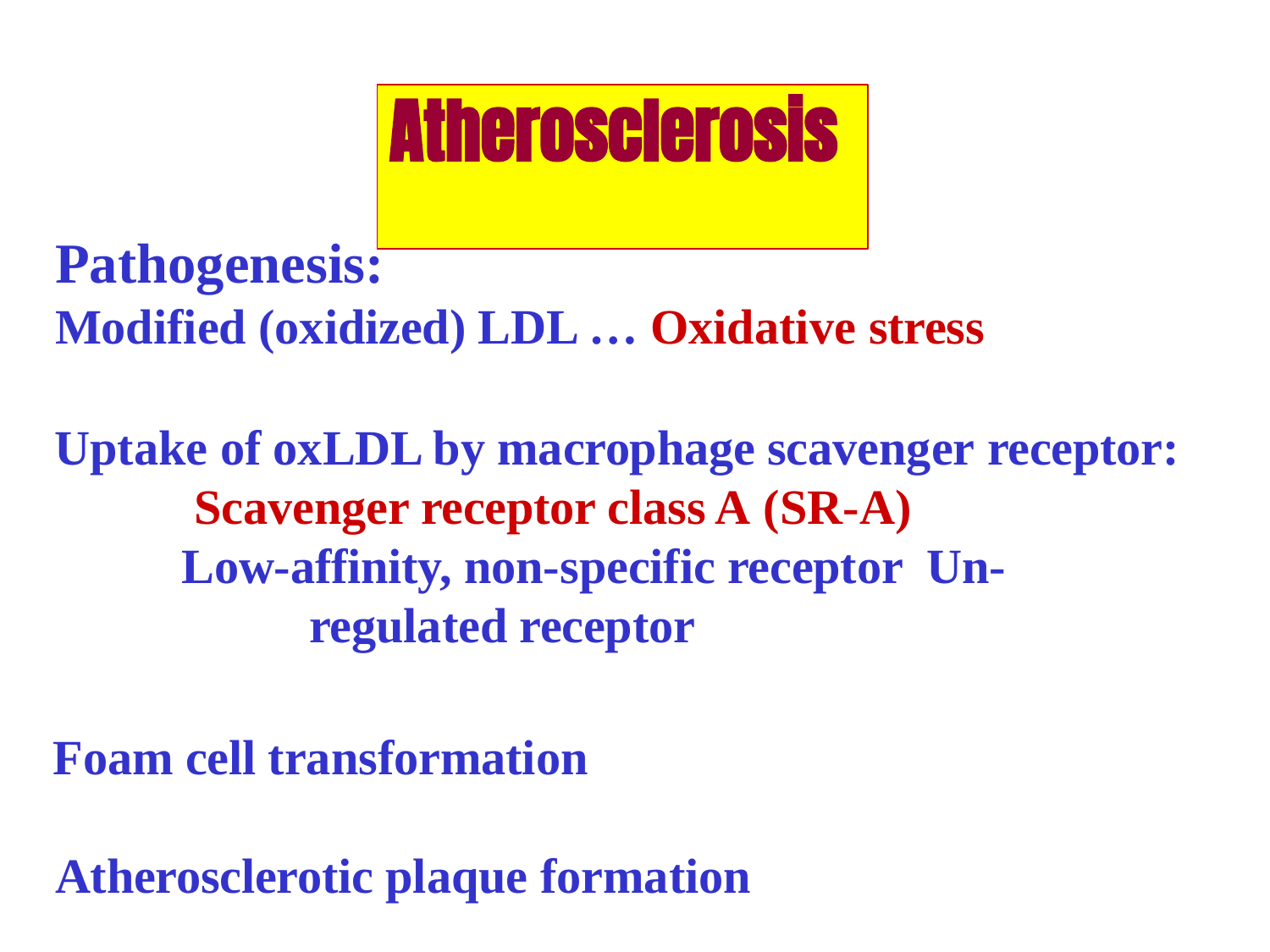

# Atherosclerosis
Pathogenesis:
Modified (oxidized) LDL … Oxidative stress

Uptake of oxLDL by macrophage scavenger receptor:  Scavenger receptor class A (SR-A)
Low-affinity, non-specific receptor  Un-regulated receptor
Foam cell transformation  Atherosclerotic plaque formation